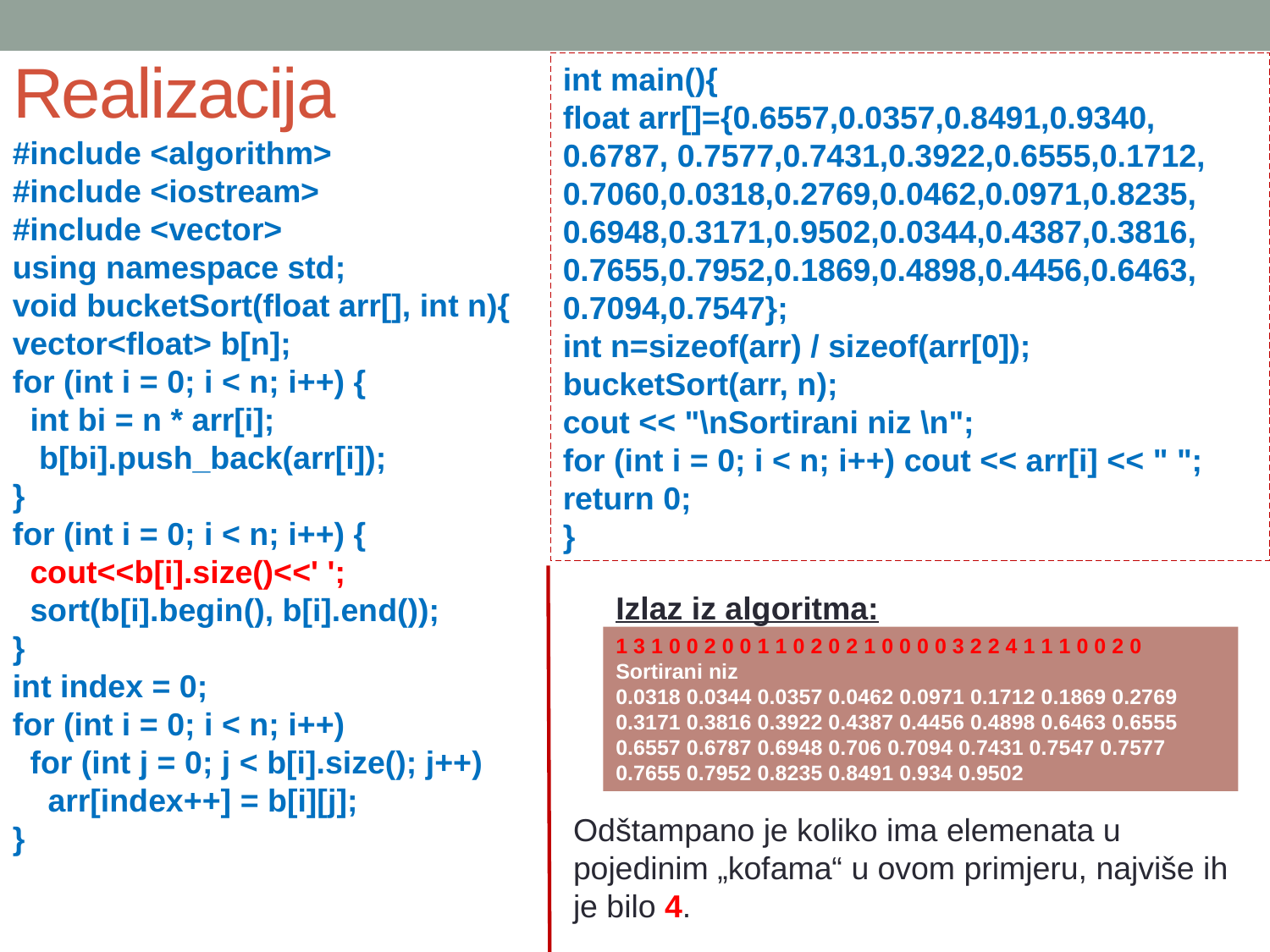

# Realizacija
int main(){
float arr[]={0.6557,0.0357,0.8491,0.9340,
0.6787, 0.7577,0.7431,0.3922,0.6555,0.1712,
0.7060,0.0318,0.2769,0.0462,0.0971,0.8235,
0.6948,0.3171,0.9502,0.0344,0.4387,0.3816,
0.7655,0.7952,0.1869,0.4898,0.4456,0.6463,
0.7094,0.7547};
int n=sizeof(arr) / sizeof(arr[0]);
bucketSort(arr, n);
cout << "\nSortirani niz \n";
for (int i = 0; i < n; i++) cout << arr[i] << " ";
return 0;
}
#include <algorithm>
#include <iostream>
#include <vector>
using namespace std;
void bucketSort(float arr[], int n){
vector<float> b[n];
for (int i = 0; i < n; i++) {
  int bi = n * arr[i];
   b[bi].push_back(arr[i]);
}
for (int i = 0; i < n; i++) {
  cout<<b[i].size()<<' ';
  sort(b[i].begin(), b[i].end());
}
int index = 0;
for (int i = 0; i < n; i++)
  for (int j = 0; j < b[i].size(); j++)
    arr[index++] = b[i][j];
}

Izlaz iz algoritma:
1 3 1 0 0 2 0 0 1 1 0 2 0 2 1 0 0 0 0 3 2 2 4 1 1 1 0 0 2 0
Sortirani niz
0.0318 0.0344 0.0357 0.0462 0.0971 0.1712 0.1869 0.2769 0.3171 0.3816 0.3922 0.4387 0.4456 0.4898 0.6463 0.6555 0.6557 0.6787 0.6948 0.706 0.7094 0.7431 0.7547 0.7577 0.7655 0.7952 0.8235 0.8491 0.934 0.9502
Odštampano je koliko ima elemenata u pojedinim „kofama“ u ovom primjeru, najviše ih je bilo 4.